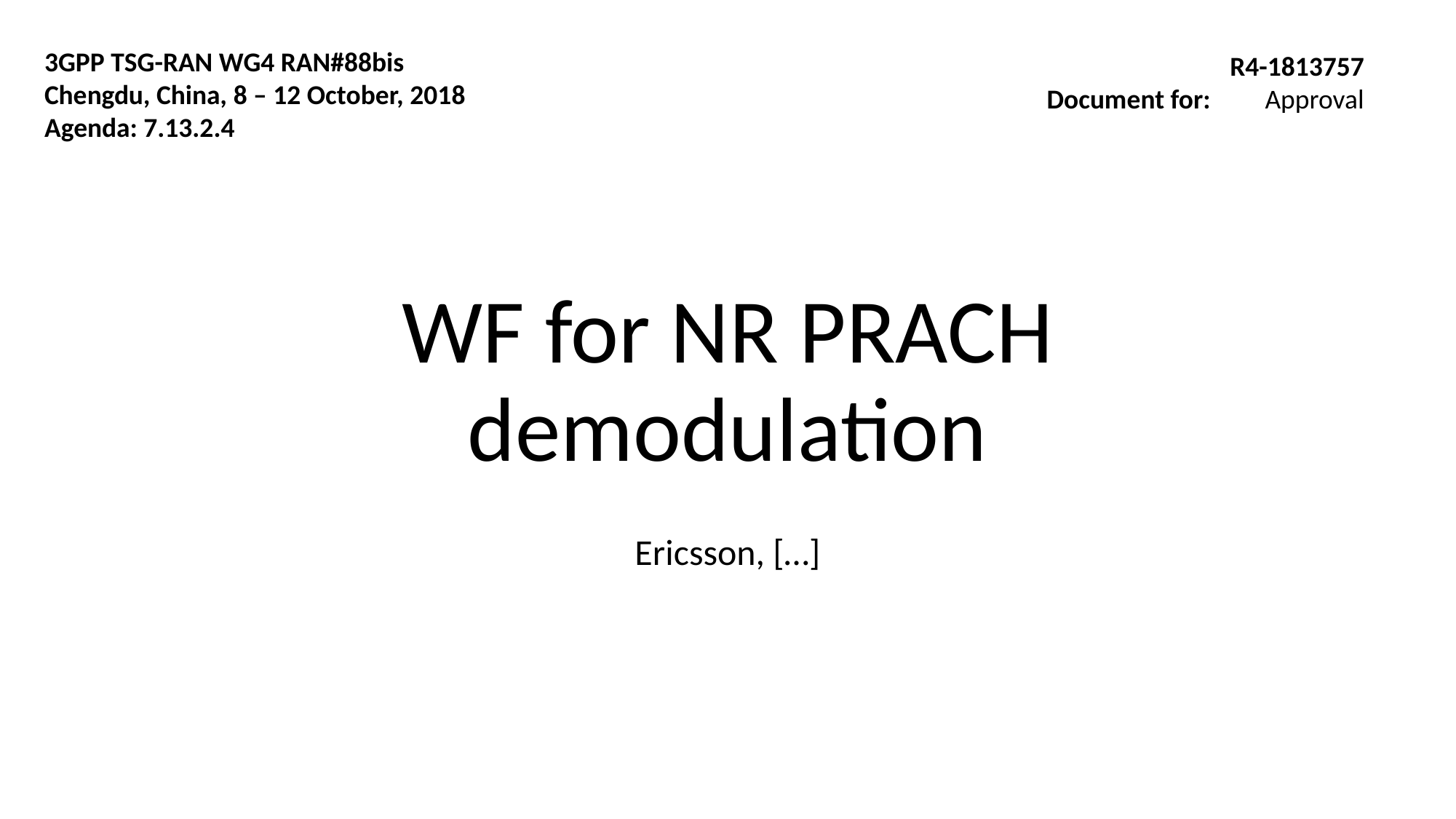

3GPP TSG-RAN WG4 RAN#88bis
Chengdu, China, 8 – 12 October, 2018
Agenda: 7.13.2.4
R4-1813757
Document for:	Approval
# WF for NR PRACH demodulation
Ericsson, […]